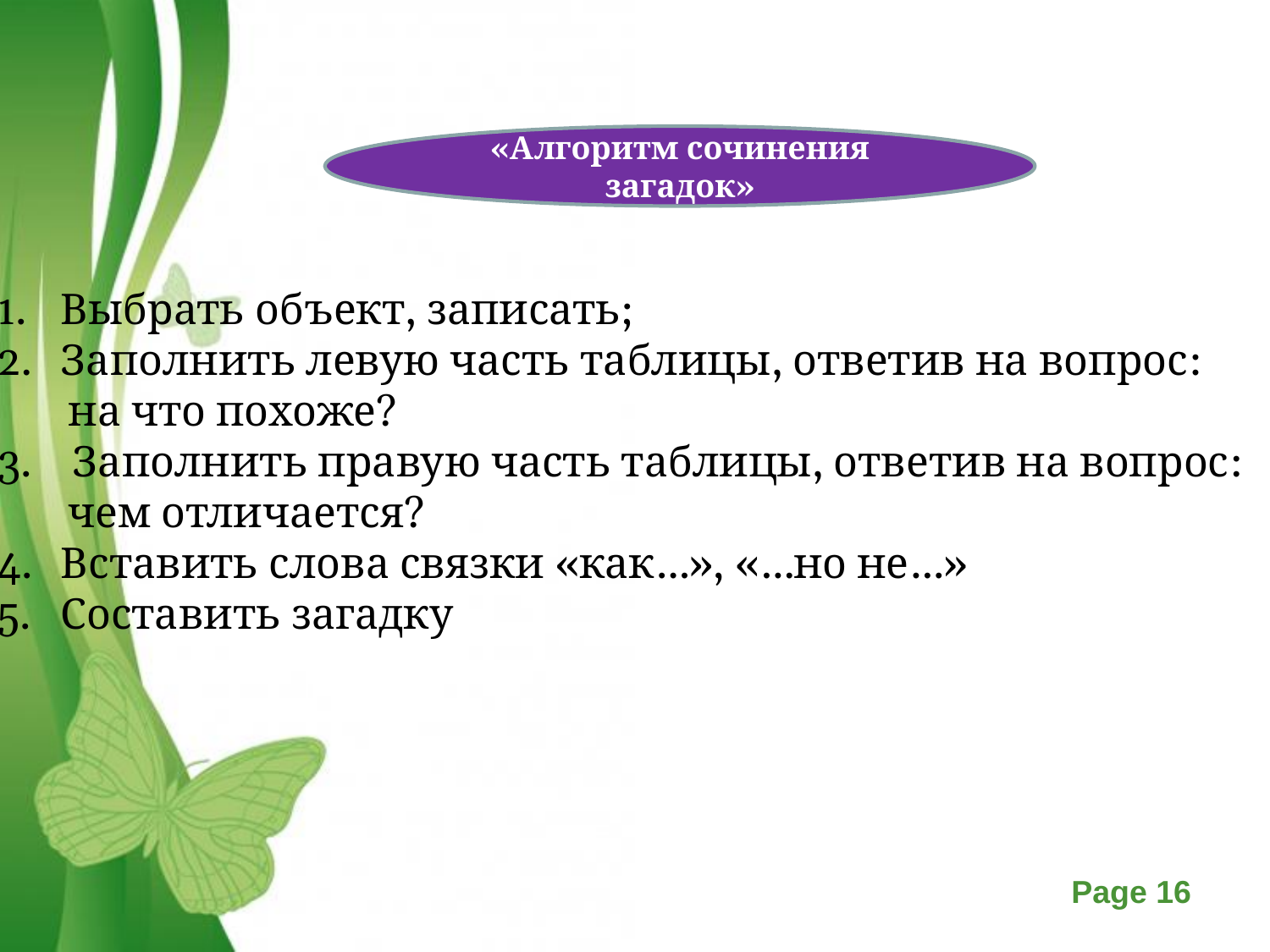

«Алгоритм сочинения загадок»
Выбрать объект, записать;
Заполнить левую часть таблицы, ответив на вопрос:
       на что похоже?
3.    Заполнить правую часть таблицы, ответив на вопрос:
       чем отличается?
Вставить слова связки «как…», «…но не…»
Составить загадку